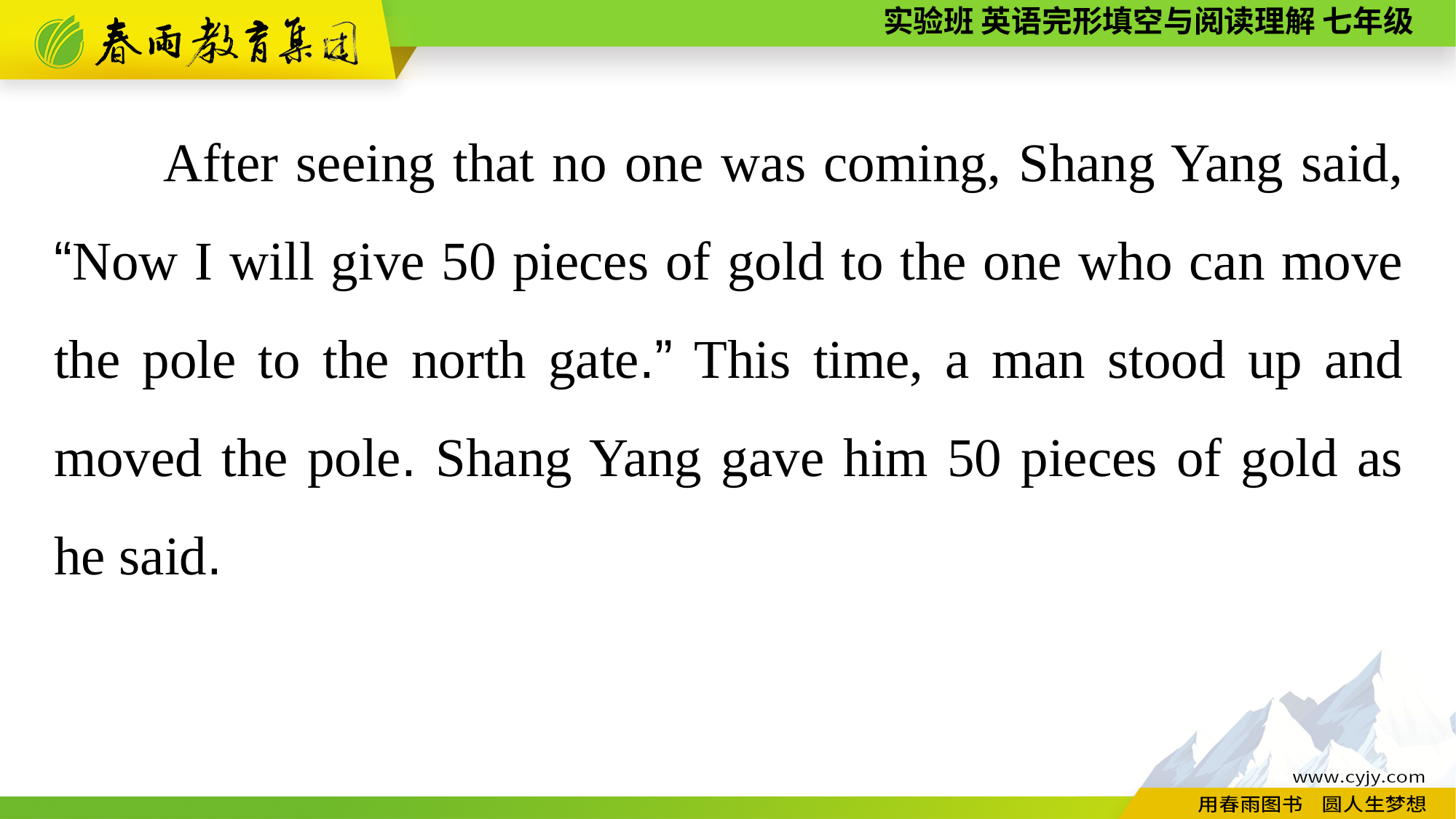

After seeing that no one was coming, Shang Yang said, “Now I will give 50 pieces of gold to the one who can move the pole to the north gate.” This time, a man stood up and moved the pole. Shang Yang gave him 50 pieces of gold as he said.